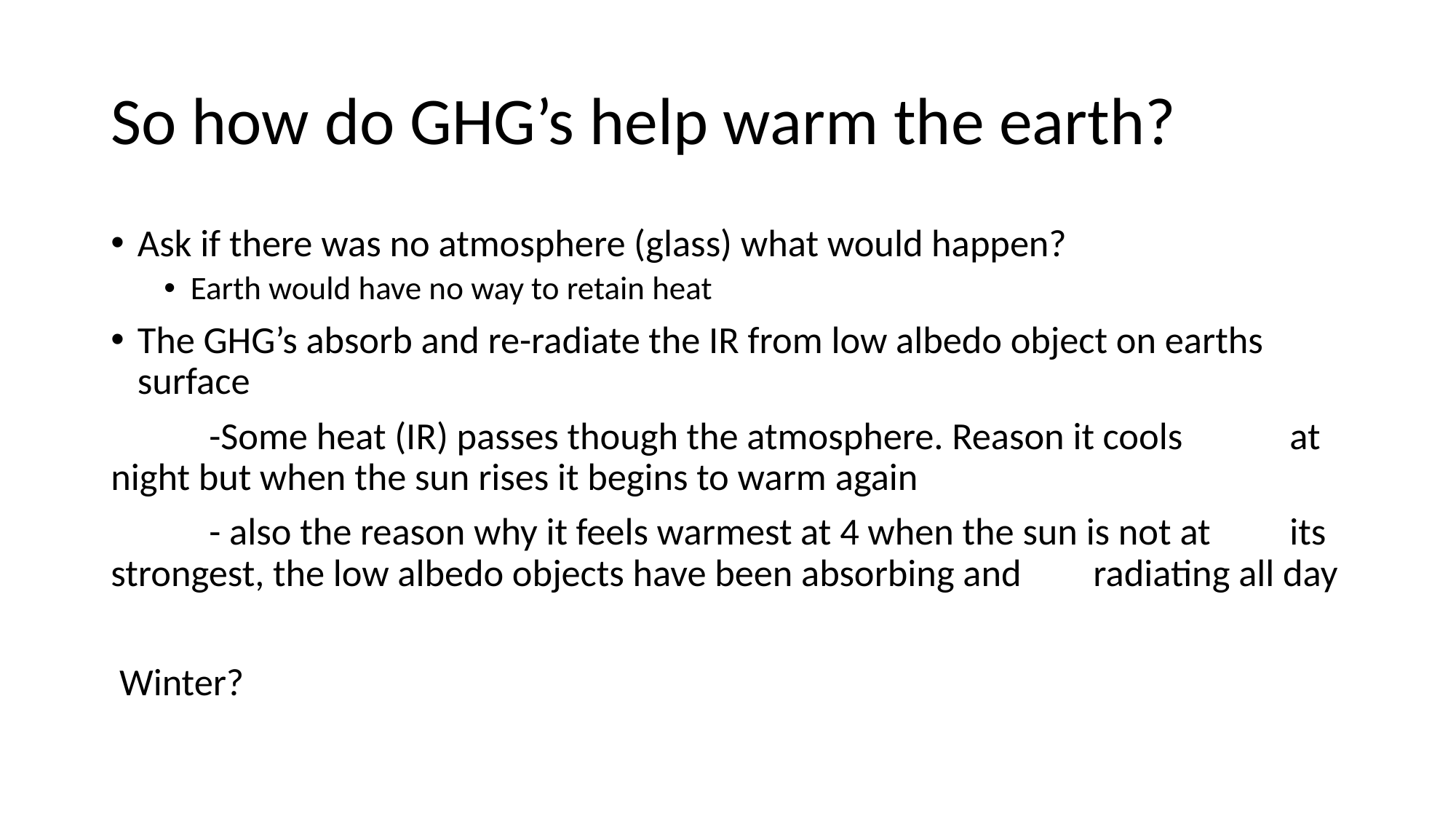

# So how do GHG’s help warm the earth?
Ask if there was no atmosphere (glass) what would happen?
Earth would have no way to retain heat
The GHG’s absorb and re-radiate the IR from low albedo object on earths surface
	-Some heat (IR) passes though the atmosphere. Reason it cools 	at night but when the sun rises it begins to warm again
	- also the reason why it feels warmest at 4 when the sun is not at 	its strongest, the low albedo objects have been absorbing and 	radiating all day

 Winter?